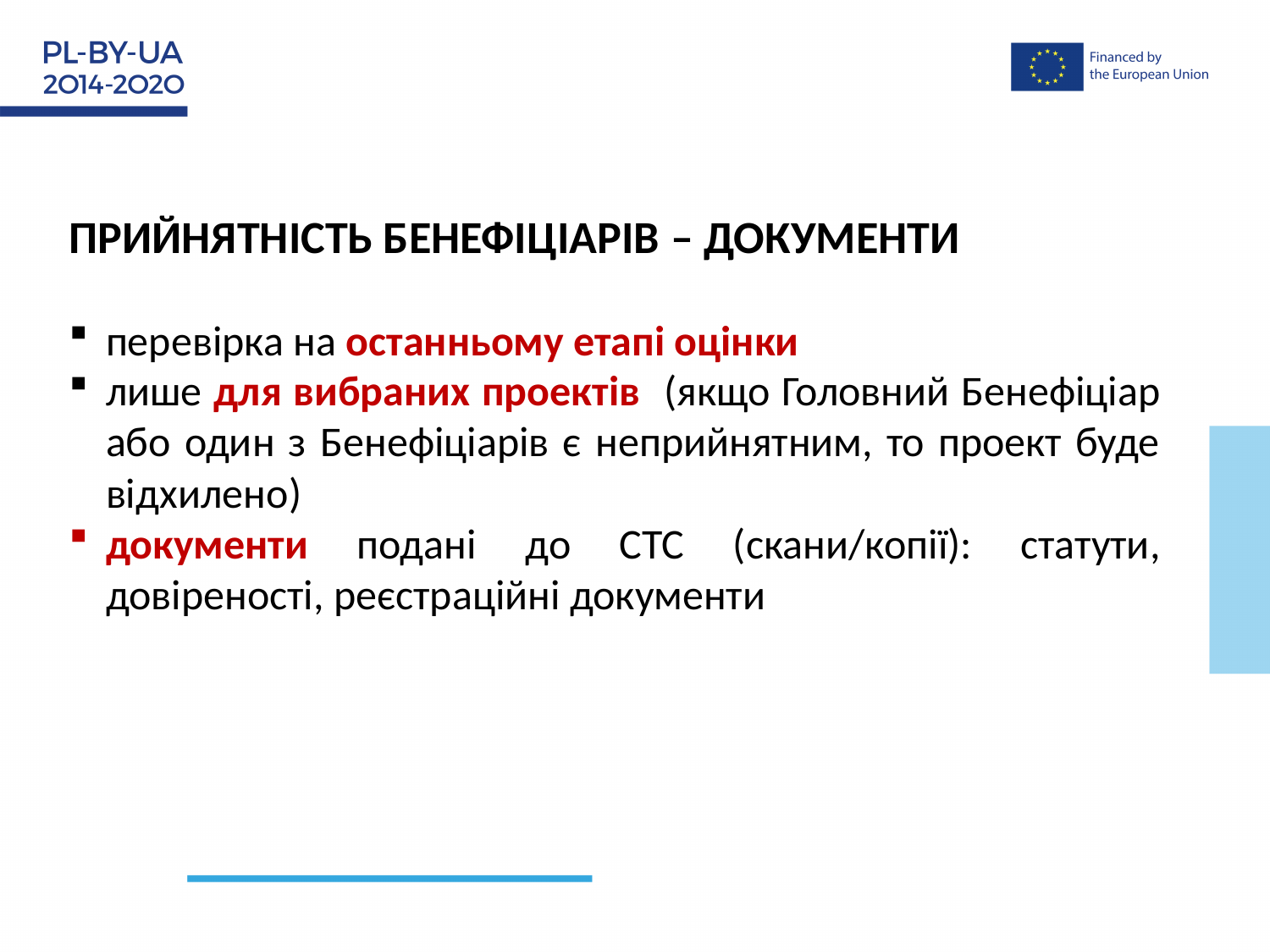

ПРИЙНЯТНІСТЬ БЕНЕФІЦІАРІВ – ДОКУМЕНТИ

перевірка на останньому етапі оцінки
лише для вибраних проектів  (якщо Головний Бенефіціар або один з Бенефіціарів є неприйнятним, то проект буде відхилено)
документи подані до СТС (скани/копії): статути, довіреності, реєстраційні документи